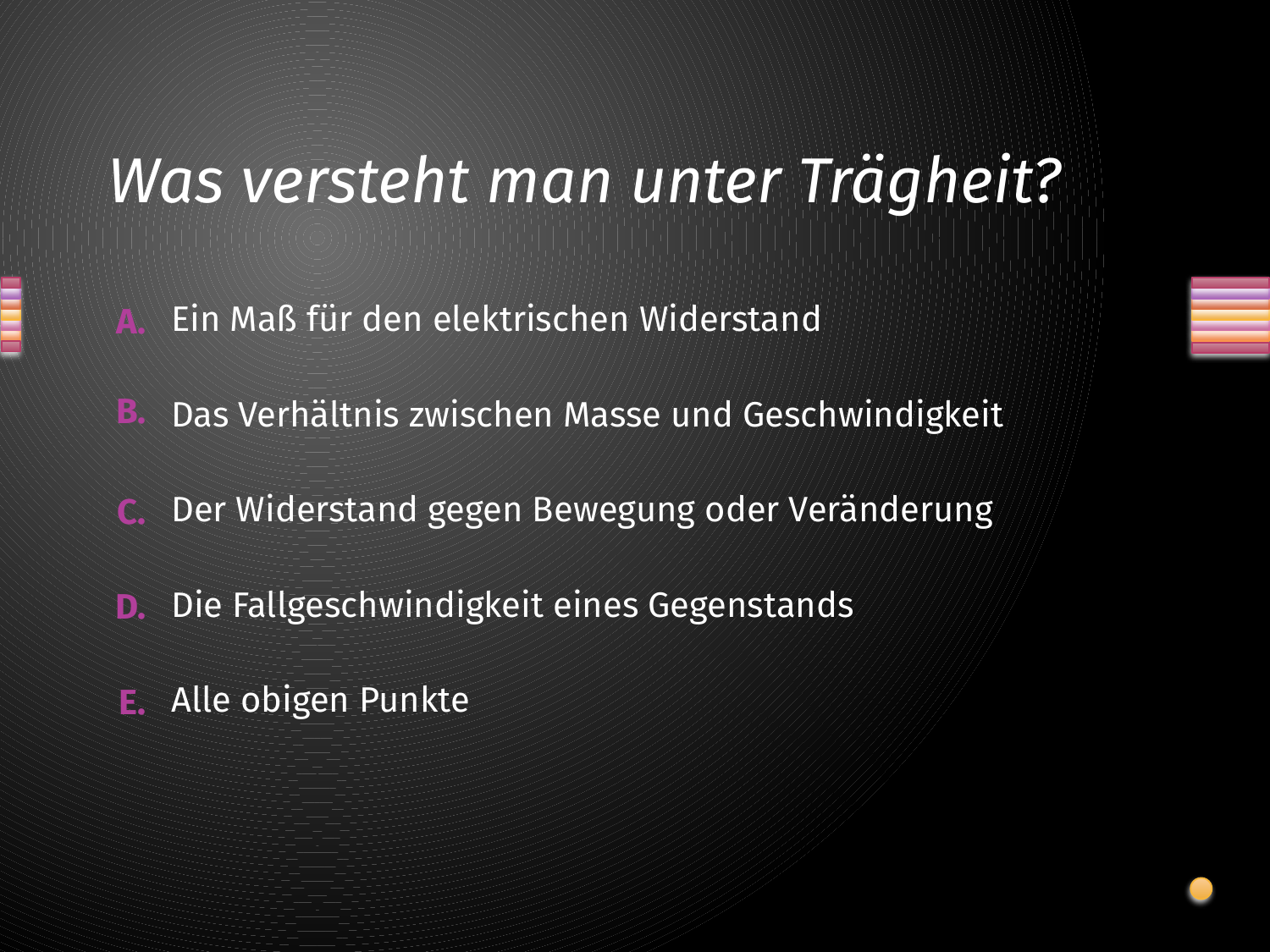

# Was versteht man unter Trägheit?
Ein Maß für den elektrischen Widerstand
Das Verhältnis zwischen Masse und Geschwindigkeit
Der Widerstand gegen Bewegung oder Veränderung
Die Fallgeschwindigkeit eines Gegenstands
Alle obigen Punkte